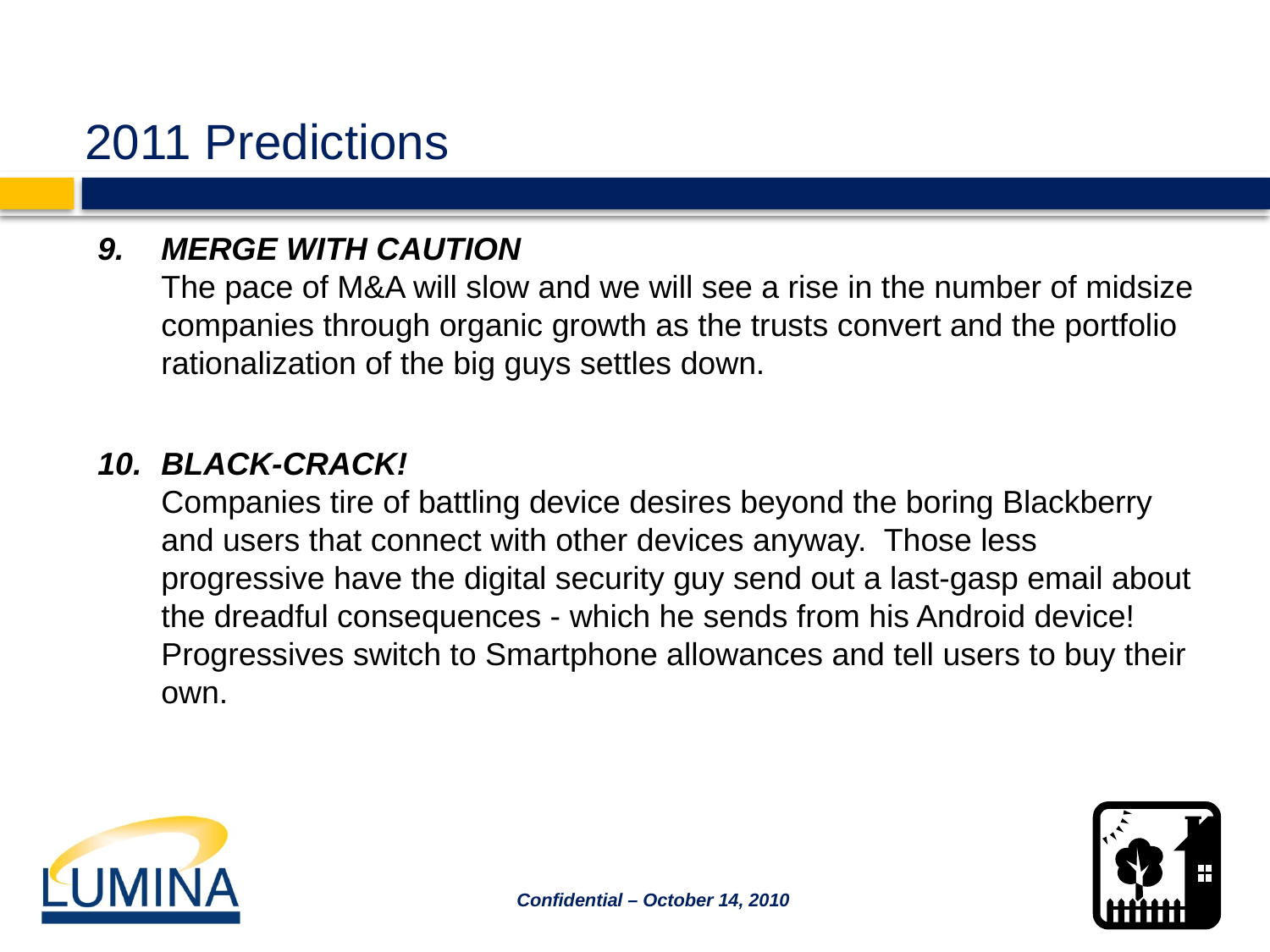

# 2011 Predictions
MERGE WITH CAUTION
The pace of M&A will slow and we will see a rise in the number of midsize companies through organic growth as the trusts convert and the portfolio rationalization of the big guys settles down.

BLACK-CRACK!
Companies tire of battling device desires beyond the boring Blackberry and users that connect with other devices anyway.  Those less progressive have the digital security guy send out a last-gasp email about the dreadful consequences - which he sends from his Android device!  Progressives switch to Smartphone allowances and tell users to buy their own.